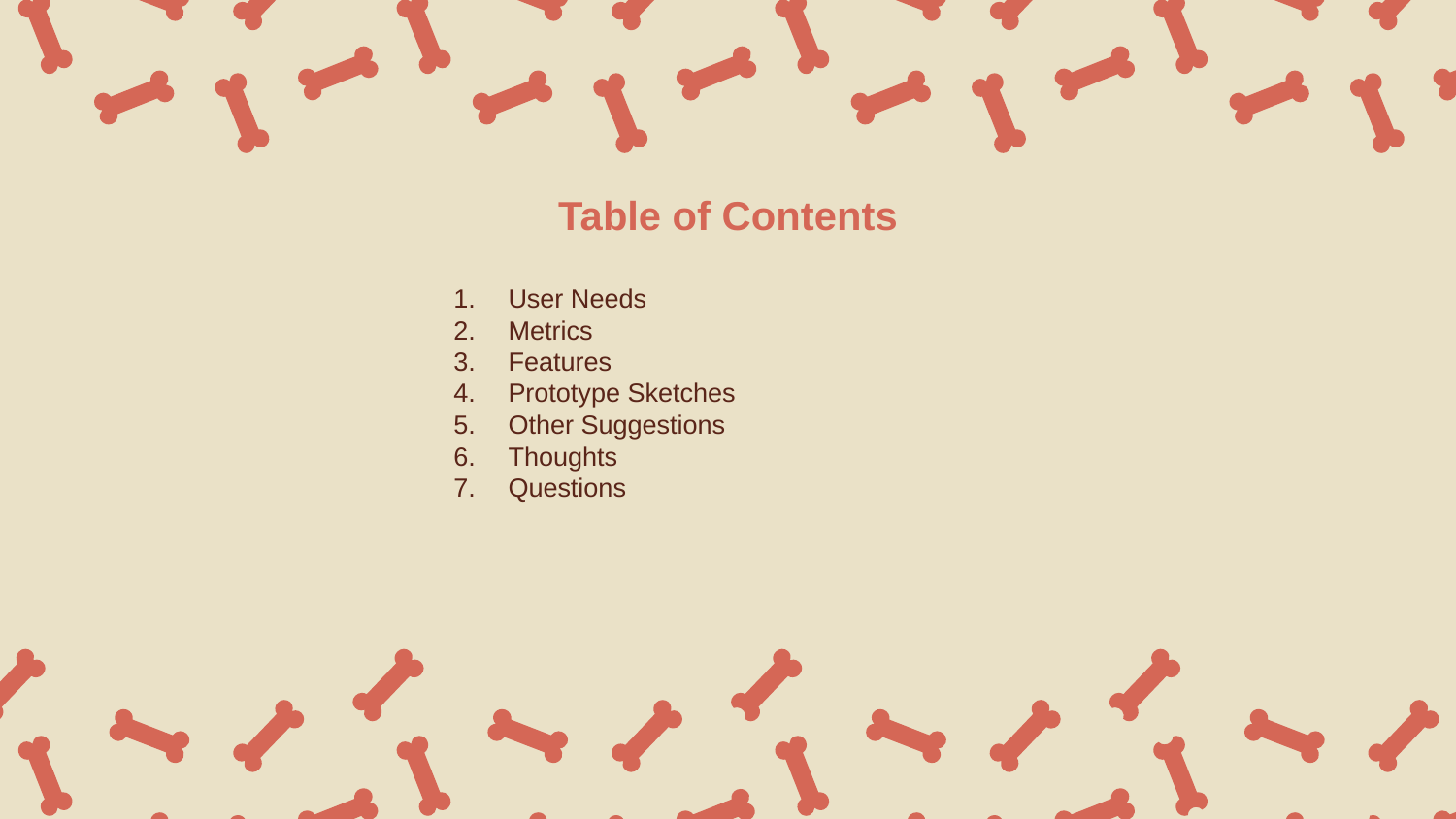

# Table of Contents
User Needs
Metrics
Features
Prototype Sketches
Other Suggestions
Thoughts
Questions